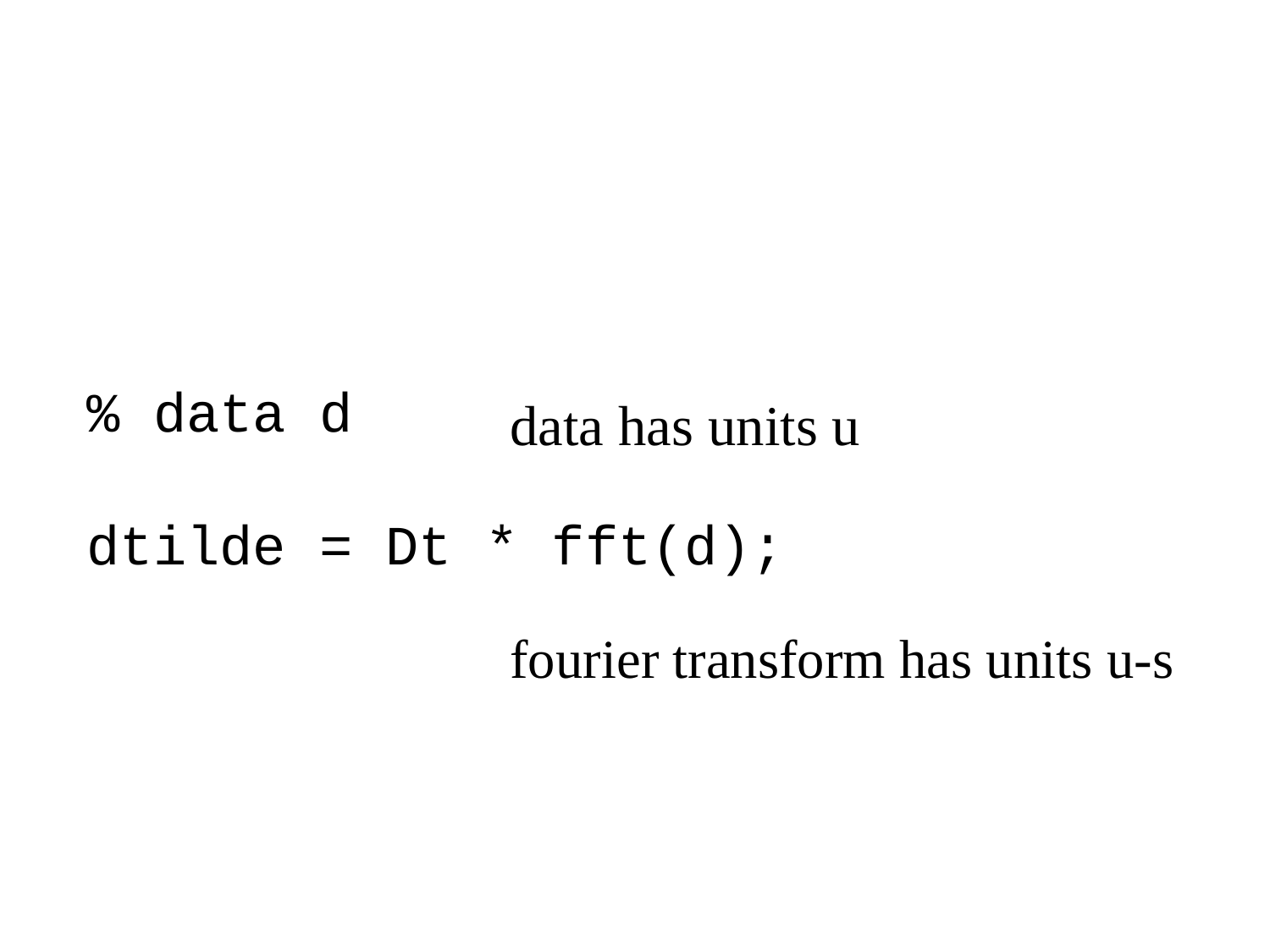

# % data d dtilde = Dt * fft(d);
data has units u
fourier transform has units u-s